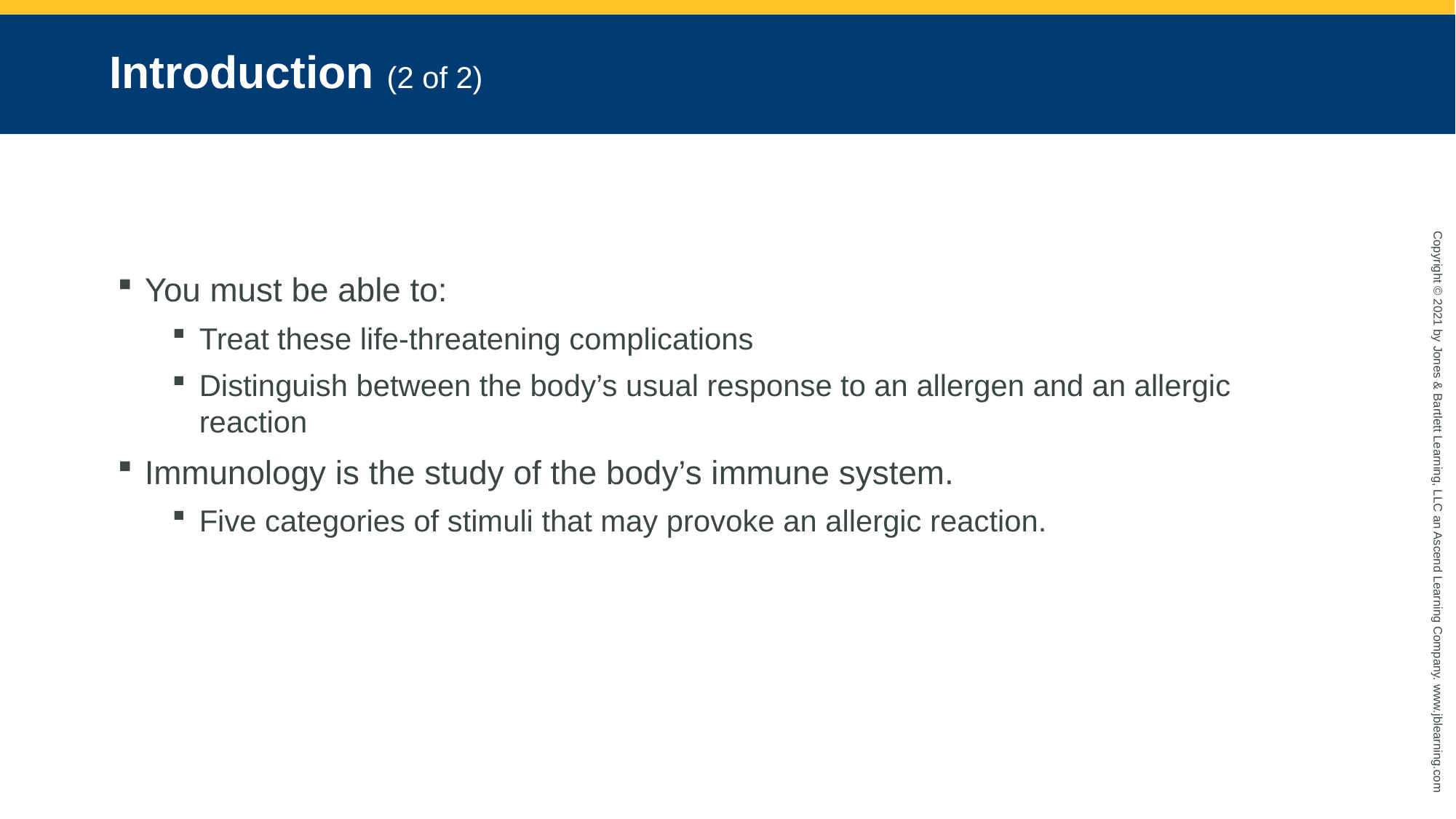

# Introduction (2 of 2)
You must be able to:
Treat these life-threatening complications
Distinguish between the body’s usual response to an allergen and an allergic reaction
Immunology is the study of the body’s immune system.
Five categories of stimuli that may provoke an allergic reaction.